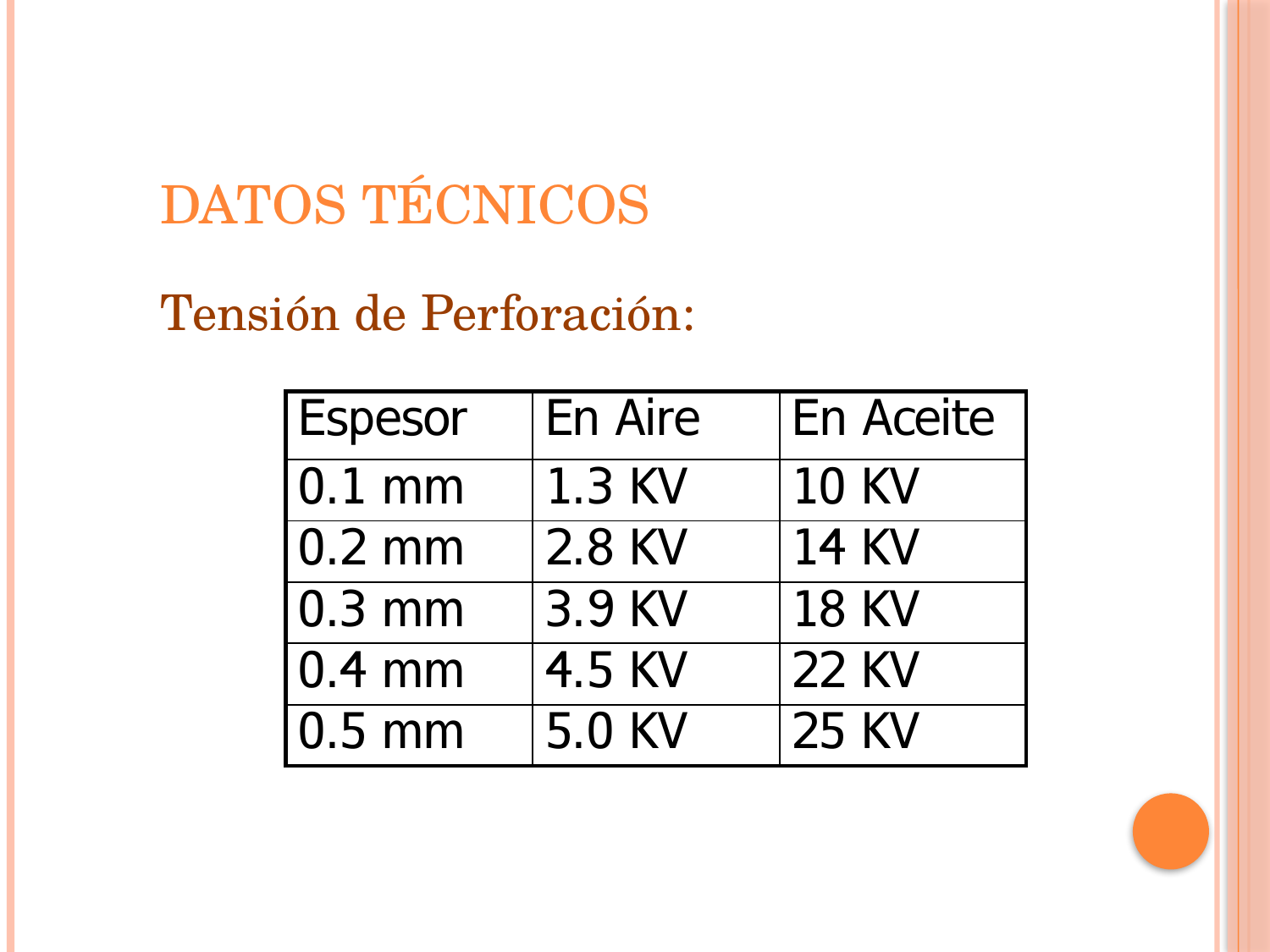

# Datos Técnicos
Tensión de Perforación:
| Espesor | En Aire | En Aceite |
| --- | --- | --- |
| 0.1 mm | 1.3 KV | 10 KV |
| 0.2 mm | 2.8 KV | 14 KV |
| 0.3 mm | 3.9 KV | 18 KV |
| 0.4 mm | 4.5 KV | 22 KV |
| 0.5 mm | 5.0 KV | 25 KV |